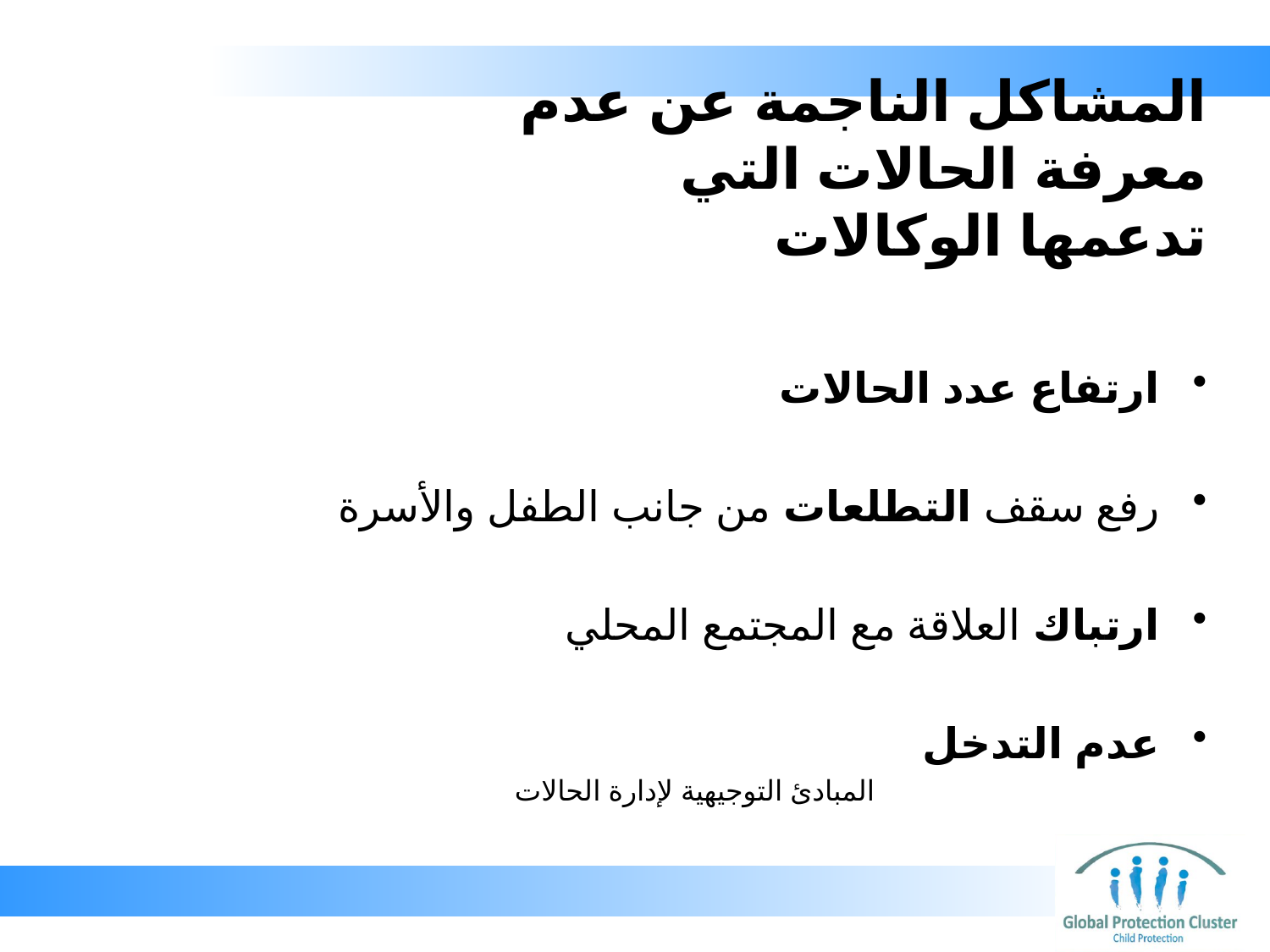

# المشاكل الناجمة عن عدم معرفة الحالات التي تدعمها الوكالات

ارتفاع عدد الحالات

رفع سقف التطلعات من جانب الطفل والأسرة

ارتباك العلاقة مع المجتمع المحلي

عدم التدخل
المبادئ التوجيهية لإدارة الحالات